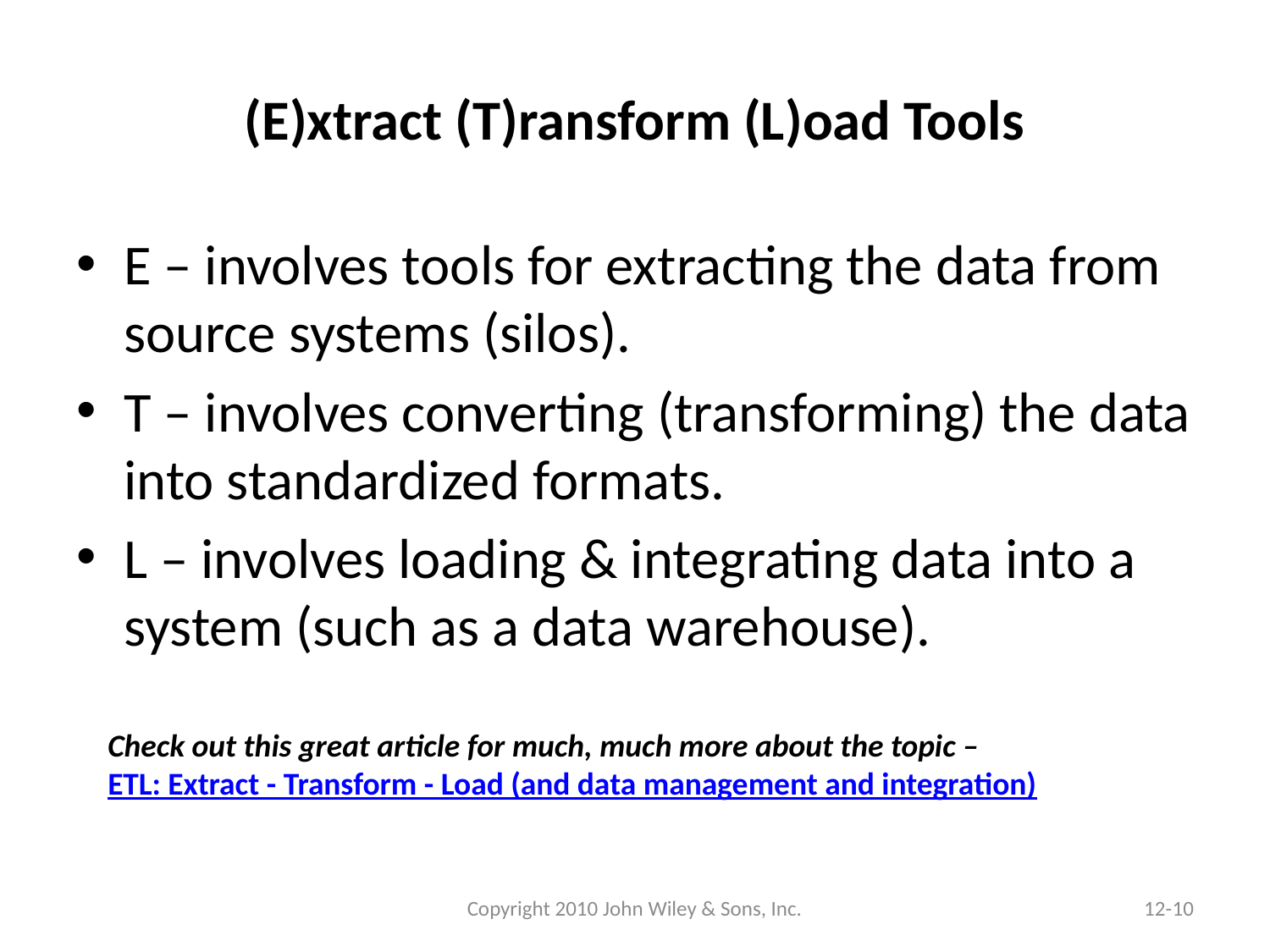

# (E)xtract (T)ransform (L)oad Tools
E – involves tools for extracting the data from source systems (silos).
T – involves converting (transforming) the data into standardized formats.
L – involves loading & integrating data into a system (such as a data warehouse).
Check out this great article for much, much more about the topic –
ETL: Extract - Transform - Load (and data management and integration)
Copyright 2010 John Wiley & Sons, Inc.
12-10